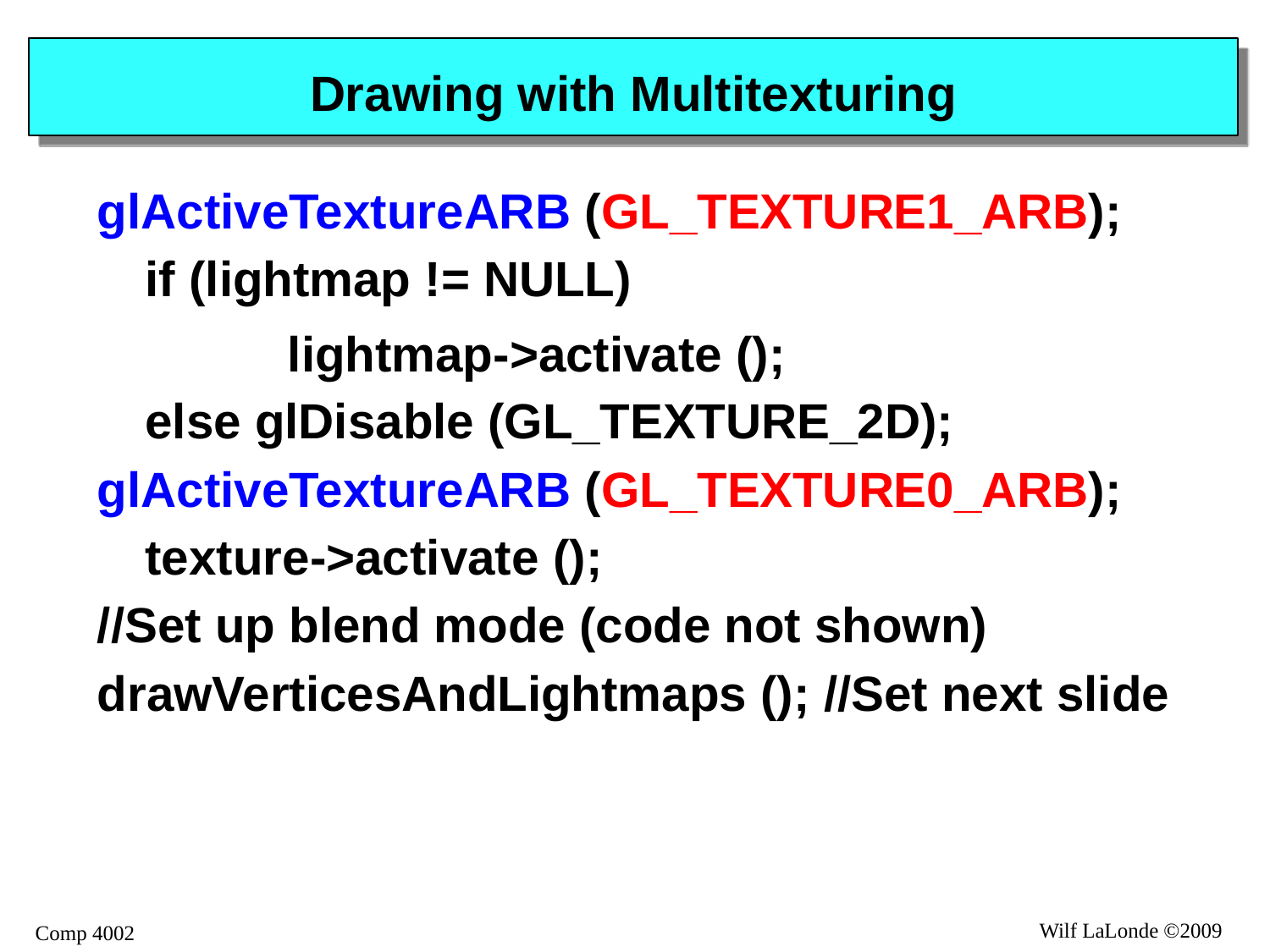

# Drawing with Multitexturing
glActiveTextureARB (GL_TEXTURE1_ARB);
	if (lightmap != NULL)
	lightmap->activate ();
	else glDisable (GL_TEXTURE_2D);
glActiveTextureARB (GL_TEXTURE0_ARB);
	texture->activate ();
//Set up blend mode (code not shown)
drawVerticesAndLightmaps (); //Set next slide